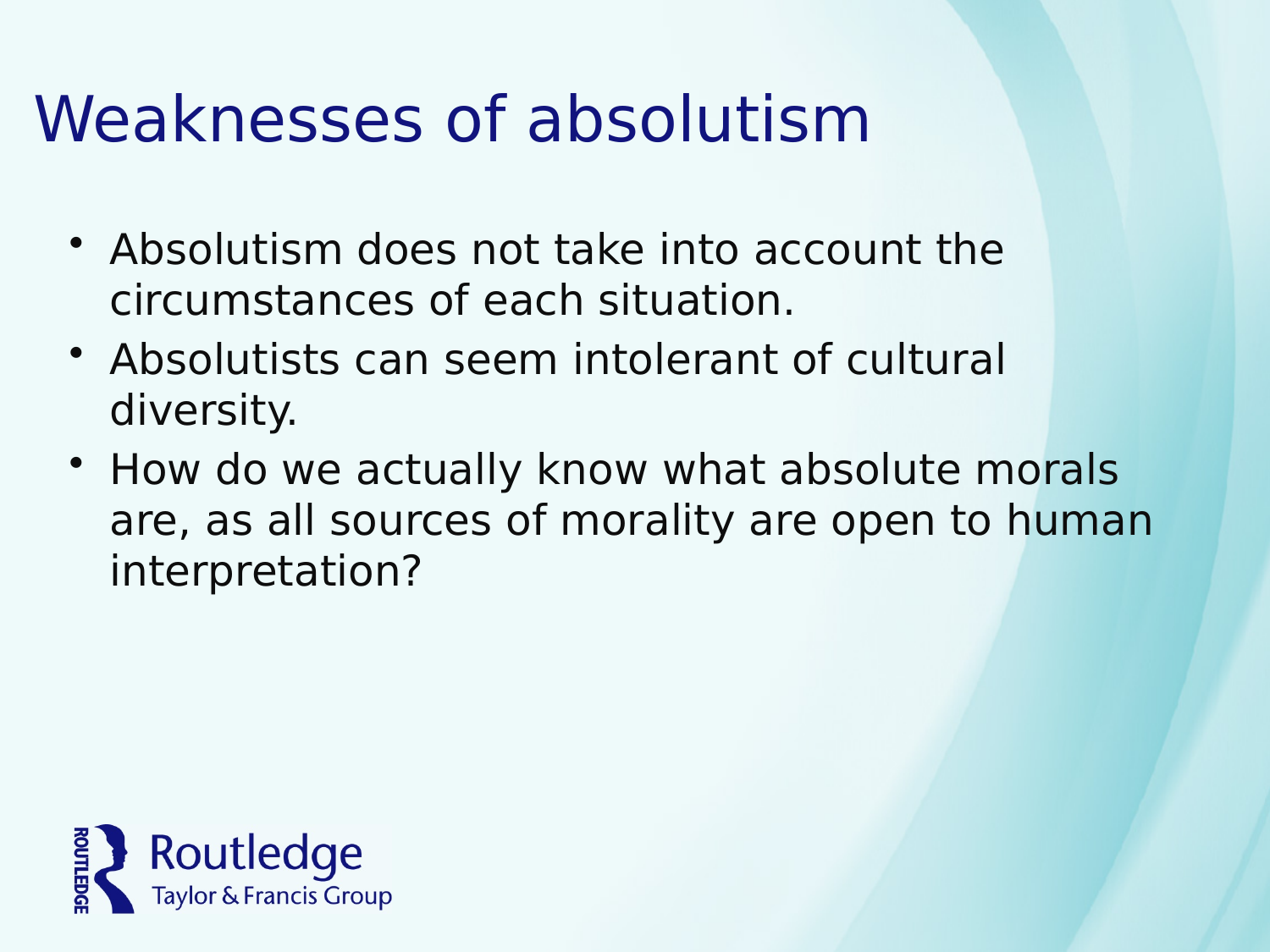

# Weaknesses of absolutism
Absolutism does not take into account the circumstances of each situation.
Absolutists can seem intolerant of cultural diversity.
How do we actually know what absolute morals are, as all sources of morality are open to human interpretation?